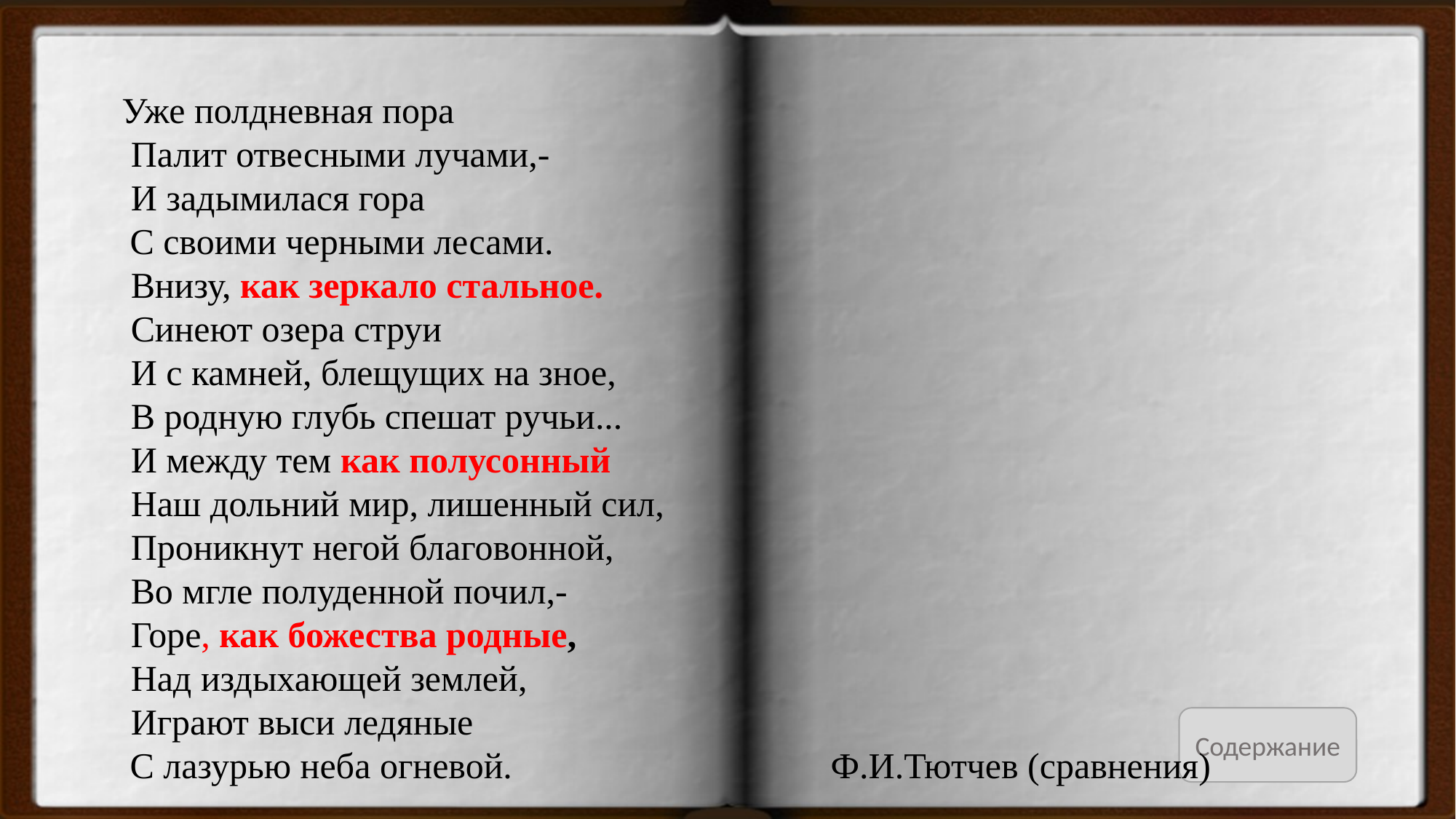

Уже полдневная пора
 Палит отвесными лучами,-
 И задымилася гора
 С своими черными лесами.
 Внизу, как зеркало стальное.
 Синеют озера струи
 И с камней, блещущих на зное,
 В родную глубь спешат ручьи...
 И между тем как полусонный
 Наш дольний мир, лишенный сил,
 Проникнут негой благовонной,
 Во мгле полуденной почил,-
 Горе, как божества родные,
 Над издыхающей землей,
 Играют выси ледяные
 С лазурью неба огневой.                                   Ф.И.Тютчев (сравнения)
Содержание